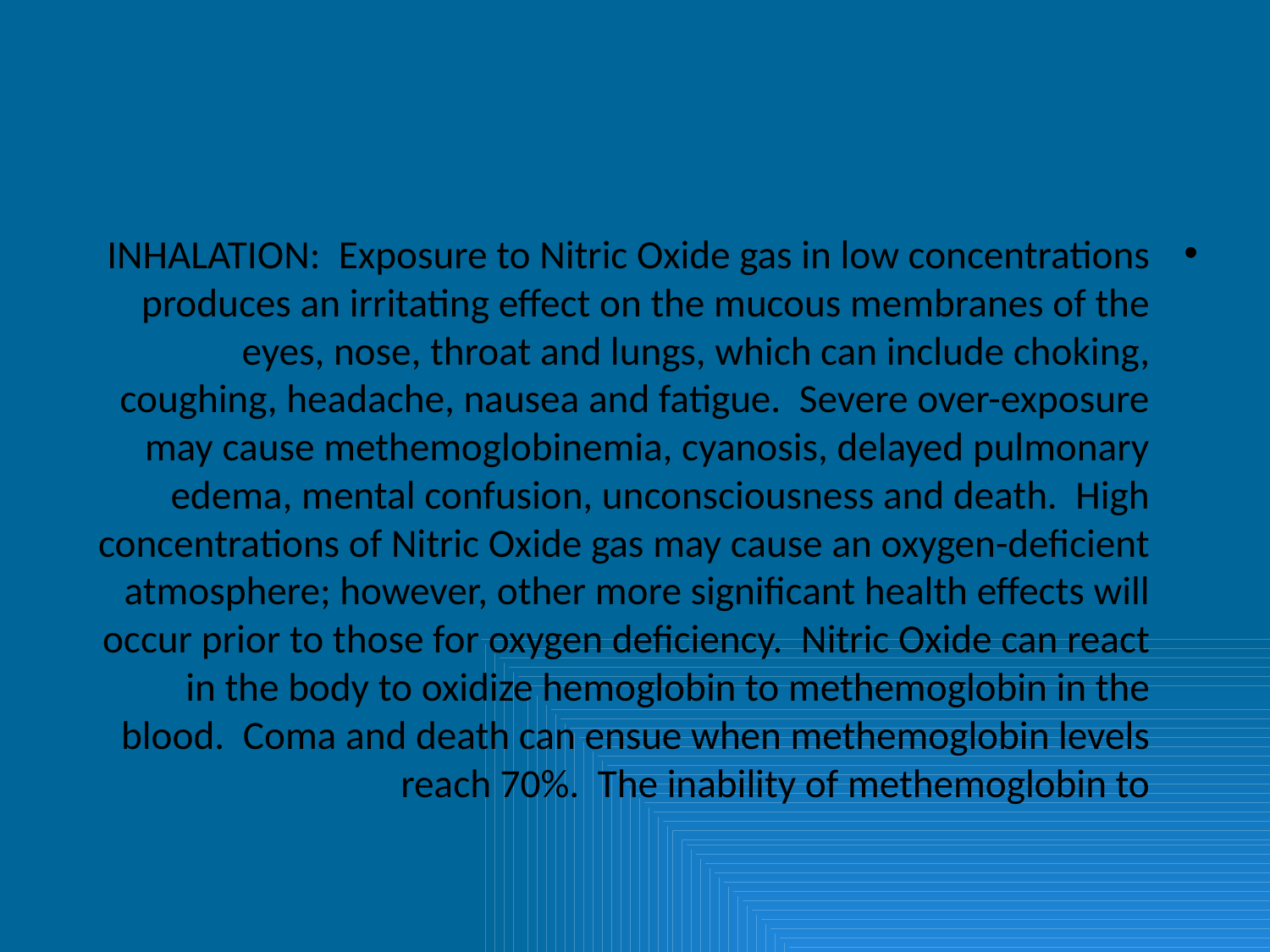

#
INHALATION:  Exposure to Nitric Oxide gas in low concentrations produces an irritating effect on the mucous membranes of the eyes, nose, throat and lungs, which can include choking, coughing, headache, nausea and fatigue.  Severe over-exposure may cause methemoglobinemia, cyanosis, delayed pulmonary edema, mental confusion, unconsciousness and death.  High concentrations of Nitric Oxide gas may cause an oxygen-deficient atmosphere; however, other more significant health effects will occur prior to those for oxygen deficiency.  Nitric Oxide can react in the body to oxidize hemoglobin to methemoglobin in the blood.  Coma and death can ensue when methemoglobin levels reach 70%.  The inability of methemoglobin to